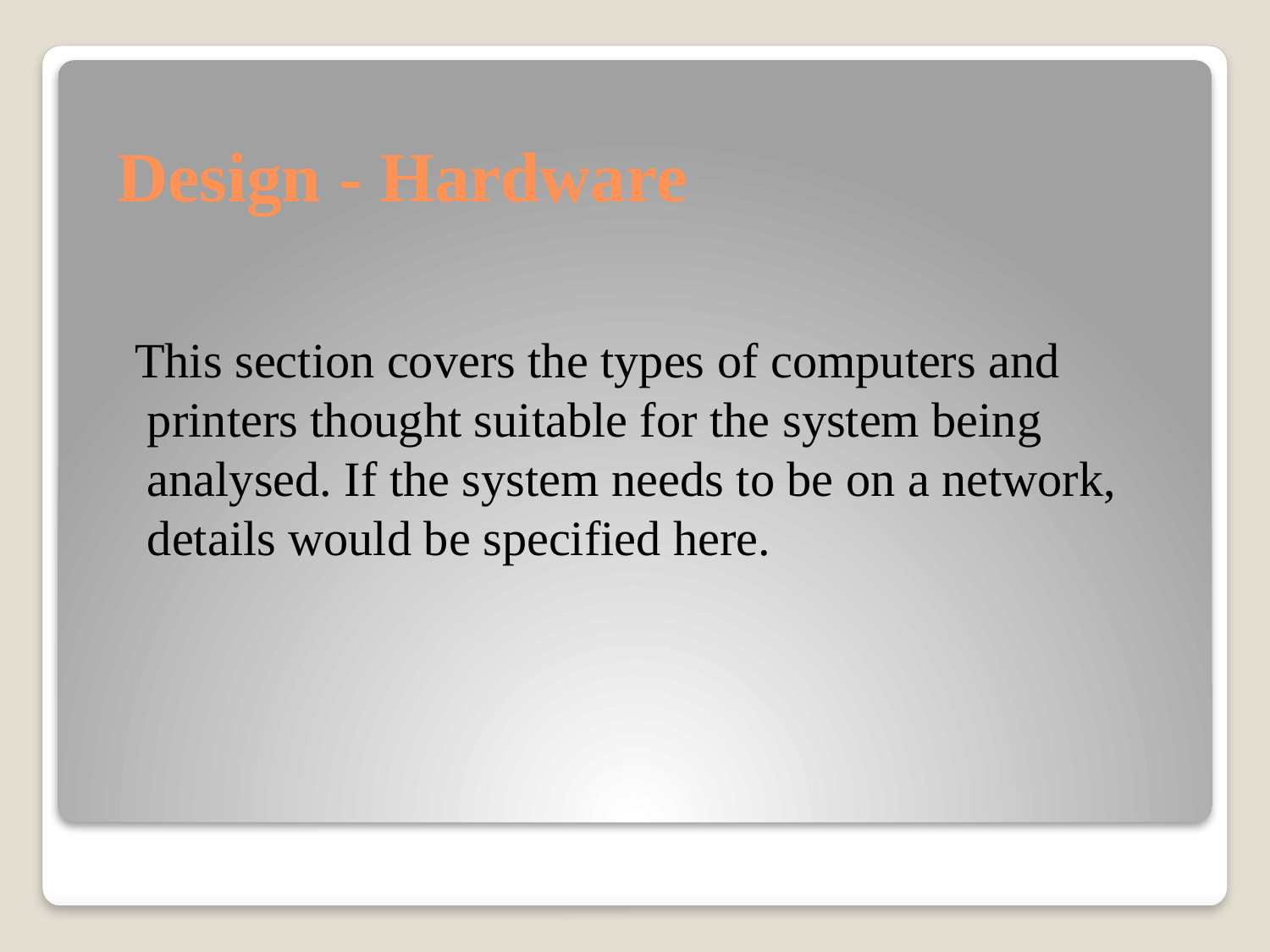

# Design - Hardware
  This section covers the types of computers and printers thought suitable for the system being analysed. If the system needs to be on a network, details would be specified here.